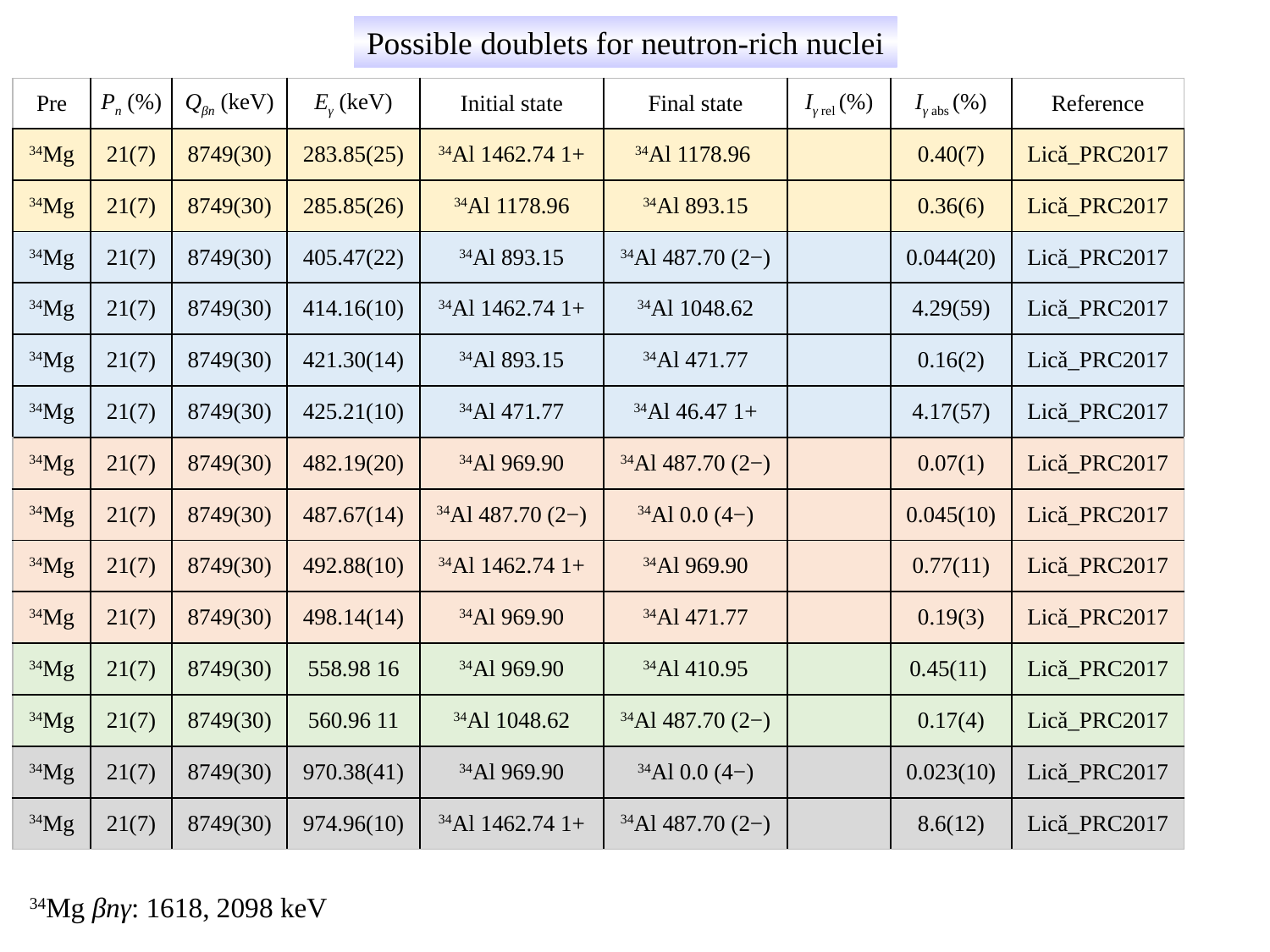

Possible doublets for neutron-rich nuclei
| Pre | Pn (%) | Qβn (keV) | Eγ (keV) | Initial state | Final state | Iγ rel (%) | Iγ abs (%) | Reference |
| --- | --- | --- | --- | --- | --- | --- | --- | --- |
| 34Mg | 21(7) | 8749(30) | 283.85(25) | 34Al 1462.74 1+ | 34Al 1178.96 |  | 0.40(7) | Licǎ\_PRC2017 |
| 34Mg | 21(7) | 8749(30) | 285.85(26) | 34Al 1178.96 | 34Al 893.15 |  | 0.36(6) | Licǎ\_PRC2017 |
| 34Mg | 21(7) | 8749(30) | 405.47(22) | 34Al 893.15 | 34Al 487.70 (2−) |  | 0.044(20) | Licǎ\_PRC2017 |
| 34Mg | 21(7) | 8749(30) | 414.16(10) | 34Al 1462.74 1+ | 34Al 1048.62 |  | 4.29(59) | Licǎ\_PRC2017 |
| 34Mg | 21(7) | 8749(30) | 421.30(14) | 34Al 893.15 | 34Al 471.77 |  | 0.16(2) | Licǎ\_PRC2017 |
| 34Mg | 21(7) | 8749(30) | 425.21(10) | 34Al 471.77 | 34Al 46.47 1+ |  | 4.17(57) | Licǎ\_PRC2017 |
| 34Mg | 21(7) | 8749(30) | 482.19(20) | 34Al 969.90 | 34Al 487.70 (2−) |  | 0.07(1) | Licǎ\_PRC2017 |
| 34Mg | 21(7) | 8749(30) | 487.67(14) | 34Al 487.70 (2−) | 34Al 0.0 (4−) |  | 0.045(10) | Licǎ\_PRC2017 |
| 34Mg | 21(7) | 8749(30) | 492.88(10) | 34Al 1462.74 1+ | 34Al 969.90 |  | 0.77(11) | Licǎ\_PRC2017 |
| 34Mg | 21(7) | 8749(30) | 498.14(14) | 34Al 969.90 | 34Al 471.77 |  | 0.19(3) | Licǎ\_PRC2017 |
| 34Mg | 21(7) | 8749(30) | 558.98 16 | 34Al 969.90 | 34Al 410.95 |  | 0.45(11) | Licǎ\_PRC2017 |
| 34Mg | 21(7) | 8749(30) | 560.96 11 | 34Al 1048.62 | 34Al 487.70 (2−) |  | 0.17(4) | Licǎ\_PRC2017 |
| 34Mg | 21(7) | 8749(30) | 970.38(41) | 34Al 969.90 | 34Al 0.0 (4−) |  | 0.023(10) | Licǎ\_PRC2017 |
| 34Mg | 21(7) | 8749(30) | 974.96(10) | 34Al 1462.74 1+ | 34Al 487.70 (2−) |  | 8.6(12) | Licǎ\_PRC2017 |
34Mg βnγ: 1618, 2098 keV